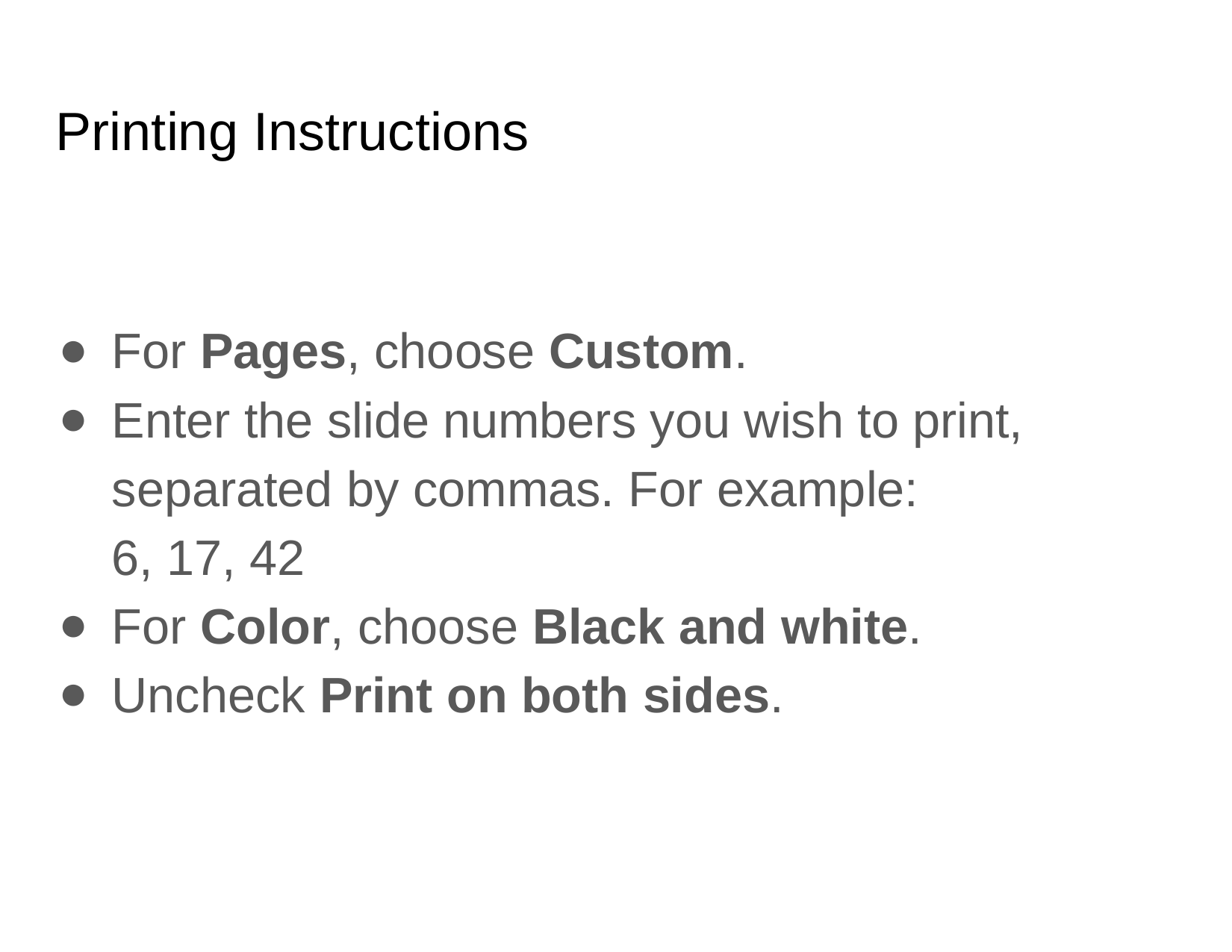

# Printing Instructions

For Pages, choose Custom.
Enter the slide numbers you wish to print, separated by commas. For example:
6, 17, 42
For Color, choose Black and white.
Uncheck Print on both sides.